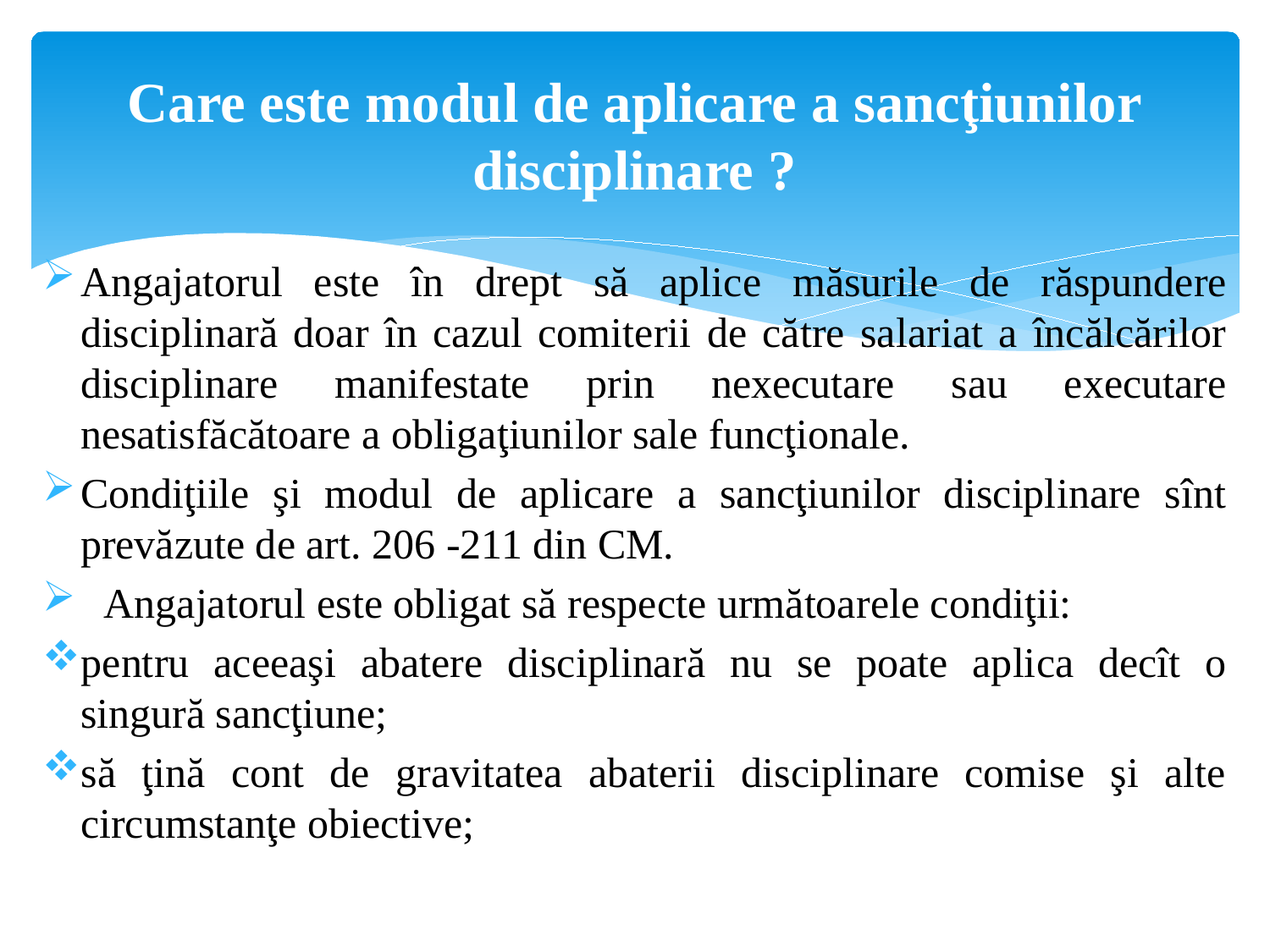

# Care este modul de aplicare a sancţiunilor disciplinare ?
Angajatorul este în drept să aplice măsurile de răspundere disciplinară doar în cazul comiterii de către salariat a încălcărilor disciplinare manifestate prin nexecutare sau executare nesatisfăcătoare a obligaţiunilor sale funcţionale.
Condiţiile şi modul de aplicare a sancţiunilor disciplinare sînt prevăzute de art. 206 -211 din CM.
  Angajatorul este obligat să respecte următoarele condiţii:
pentru aceeaşi abatere disciplinară nu se poate aplica decît o singură sancţiune;
să ţină cont de gravitatea abaterii disciplinare comise şi alte circumstanţe obiective;